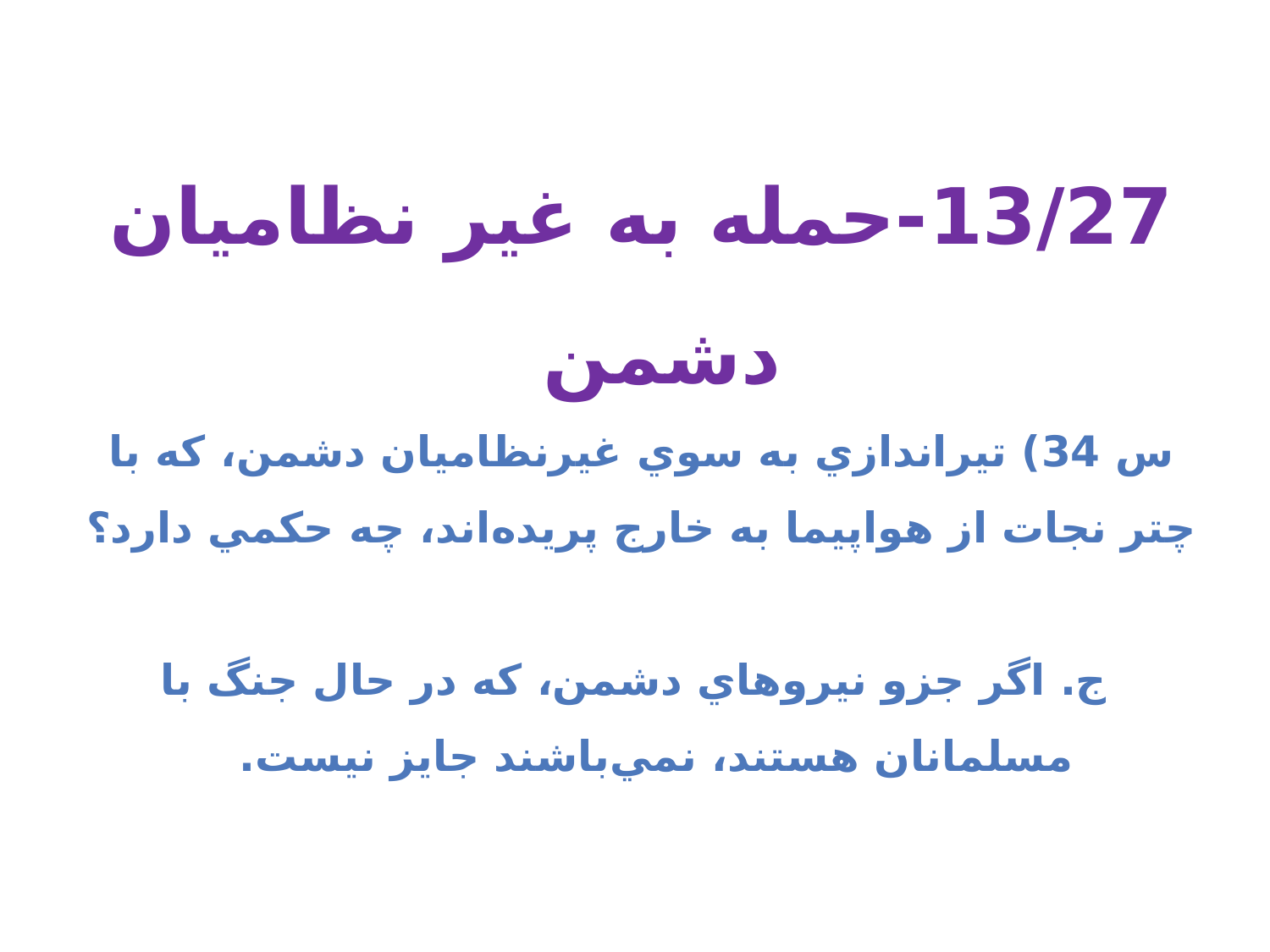

13/27-حمله به غیر نظامیان دشمن
س 34) تيراندازي به سوي غيرنظاميان دشمن، كه با چتر نجات از هواپيما به خارج پريده‌اند، چه حكمي دارد؟
 ج. اگر جزو نيروهاي دشمن، كه در حال جنگ با مسلمانان هستند، نمي‌باشند جايز نيست.